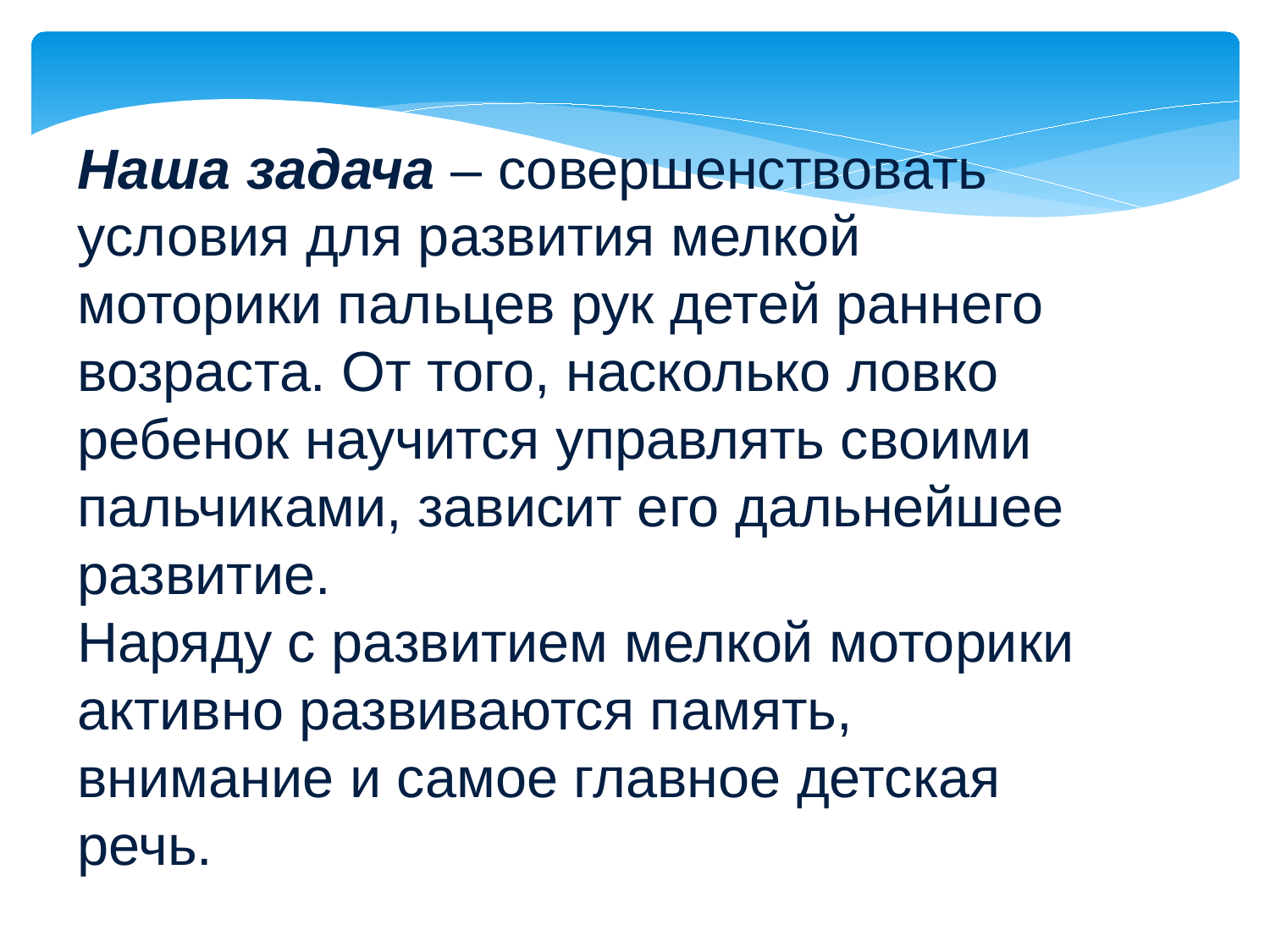

Наша задача – совершенствовать условия для развития мелкой моторики пальцев рук детей раннего возраста. От того, насколько ловко ребенок научится управлять своими пальчиками, зависит его дальнейшее развитие.
Наряду с развитием мелкой моторики активно развиваются память, внимание и самое главное детская речь.